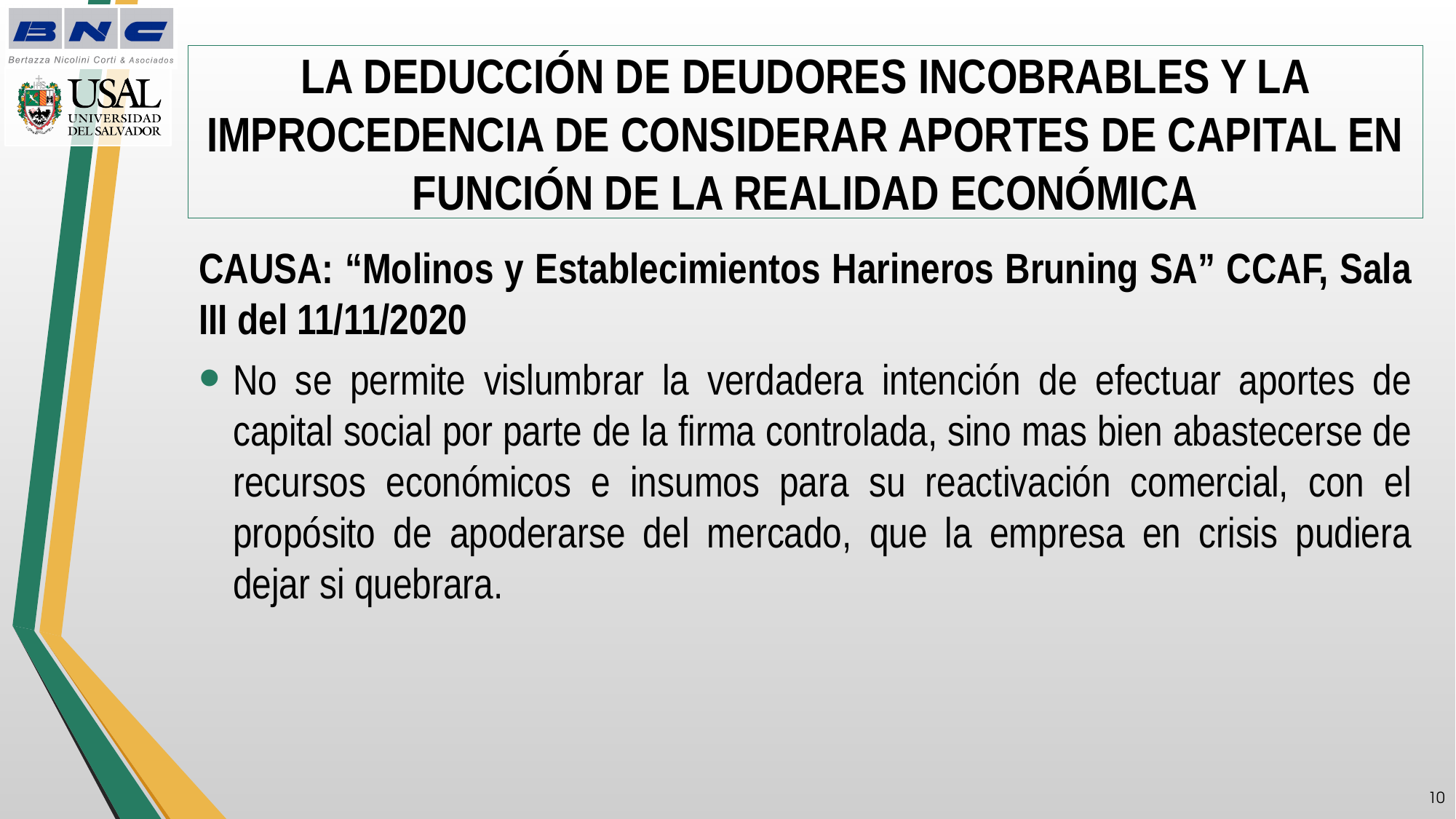

# LA DEDUCCIÓN DE DEUDORES INCOBRABLES Y LA IMPROCEDENCIA DE CONSIDERAR APORTES DE CAPITAL EN FUNCIÓN DE LA REALIDAD ECONÓMICA
CAUSA: “Molinos y Establecimientos Harineros Bruning SA” CCAF, Sala III del 11/11/2020
No se permite vislumbrar la verdadera intención de efectuar aportes de capital social por parte de la firma controlada, sino mas bien abastecerse de recursos económicos e insumos para su reactivación comercial, con el propósito de apoderarse del mercado, que la empresa en crisis pudiera dejar si quebrara.
10